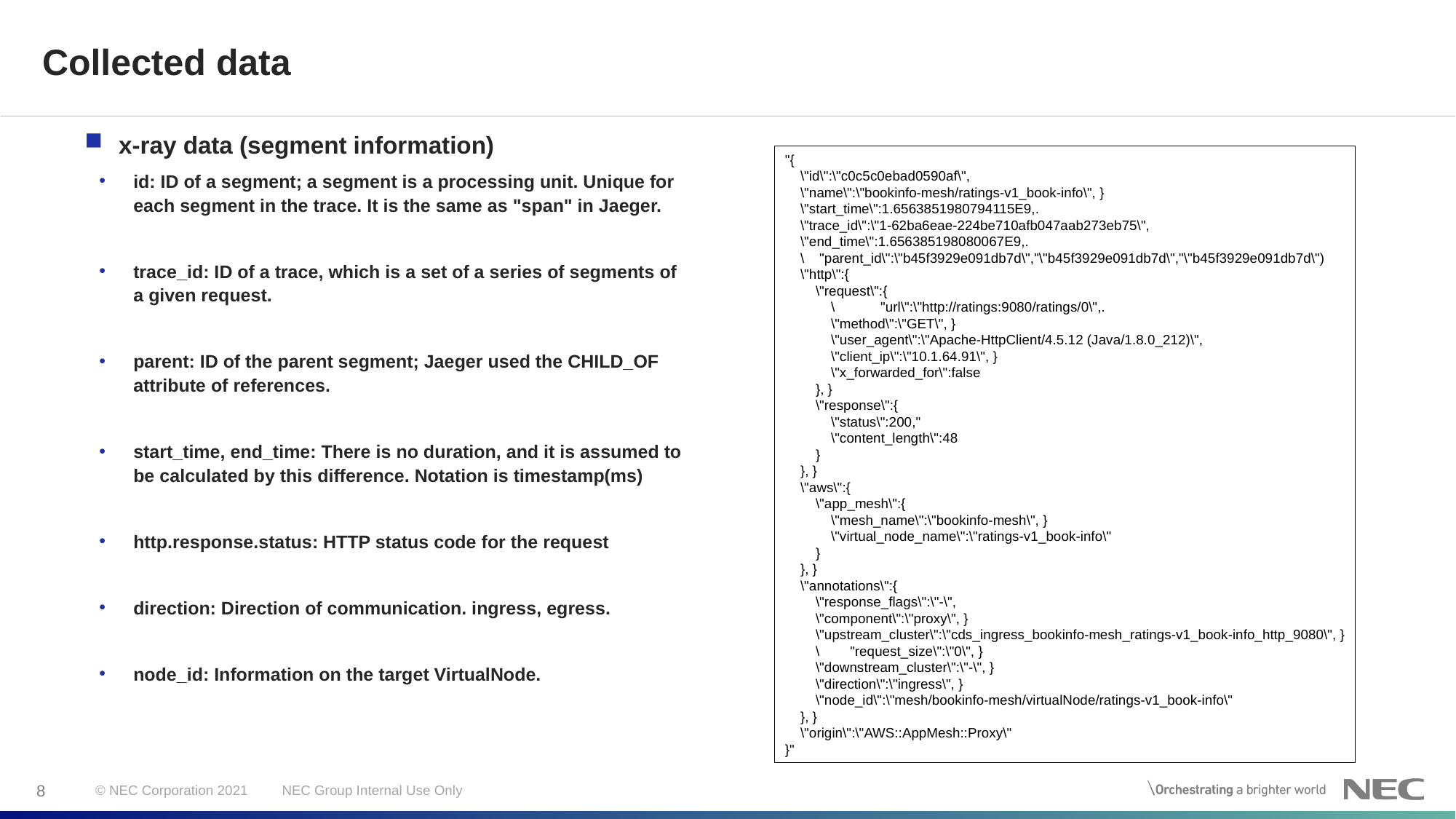

# Collected data
x-ray data (segment information)
id: ID of a segment; a segment is a processing unit. Unique for each segment in the trace. It is the same as "span" in Jaeger.

trace_id: ID of a trace, which is a set of a series of segments of a given request.

parent: ID of the parent segment; Jaeger used the CHILD_OF attribute of references.

start_time, end_time: There is no duration, and it is assumed to be calculated by this difference. Notation is timestamp(ms)

http.response.status: HTTP status code for the request

direction: Direction of communication. ingress, egress.

node_id: Information on the target VirtualNode.
"{
    \"id\":\"c0c5c0ebad0590af\",
    \"name\":\"bookinfo-mesh/ratings-v1_book-info\", }
    \"start_time\":1.6563851980794115E9,.
    \"trace_id\":\"1-62ba6eae-224be710afb047aab273eb75\",
    \"end_time\":1.656385198080067E9,.
    \    "parent_id\":\"b45f3929e091db7d\","\"b45f3929e091db7d\","\"b45f3929e091db7d\")
    \"http\":{
        \"request\":{
            \            "url\":\"http://ratings:9080/ratings/0\",.
            \"method\":\"GET\", }
            \"user_agent\":\"Apache-HttpClient/4.5.12 (Java/1.8.0_212)\",
            \"client_ip\":\"10.1.64.91\", }
            \"x_forwarded_for\":false
        }, }
        \"response\":{
            \"status\":200,"
            \"content_length\":48
        }
    }, }
    \"aws\":{
        \"app_mesh\":{
            \"mesh_name\":\"bookinfo-mesh\", }
            \"virtual_node_name\":\"ratings-v1_book-info\"
        }
    }, }
    \"annotations\":{
        \"response_flags\":\"-\",
        \"component\":\"proxy\", }
        \"upstream_cluster\":\"cds_ingress_bookinfo-mesh_ratings-v1_book-info_http_9080\", }
        \        "request_size\":\"0\", }
        \"downstream_cluster\":\"-\", }
        \"direction\":\"ingress\", }
        \"node_id\":\"mesh/bookinfo-mesh/virtualNode/ratings-v1_book-info\"
    }, }
    \"origin\":\"AWS::AppMesh::Proxy\"
}"